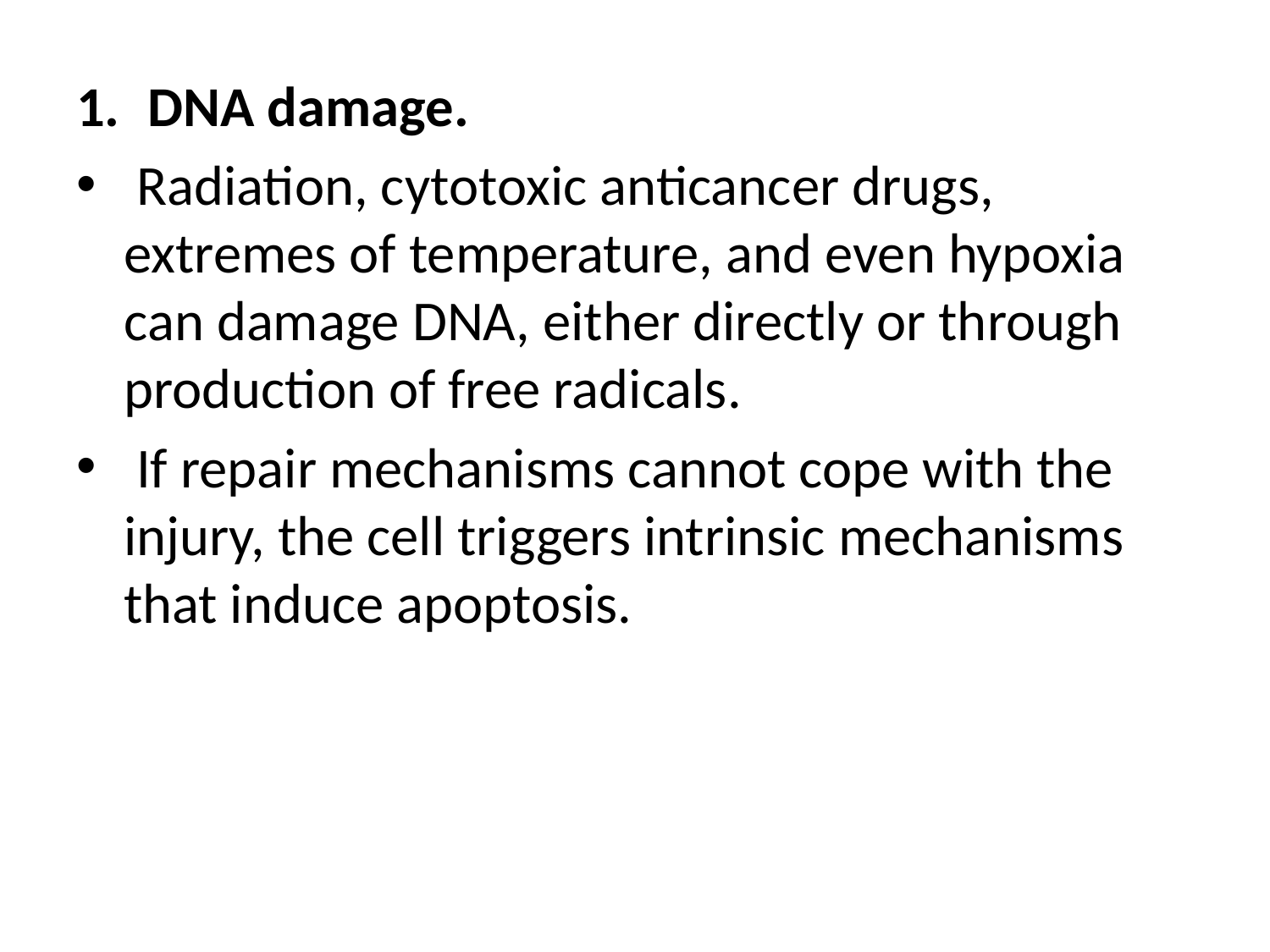

DNA damage.
 Radiation, cytotoxic anticancer drugs, extremes of temperature, and even hypoxia can damage DNA, either directly or through production of free radicals.
 If repair mechanisms cannot cope with the injury, the cell triggers intrinsic mechanisms that induce apoptosis.